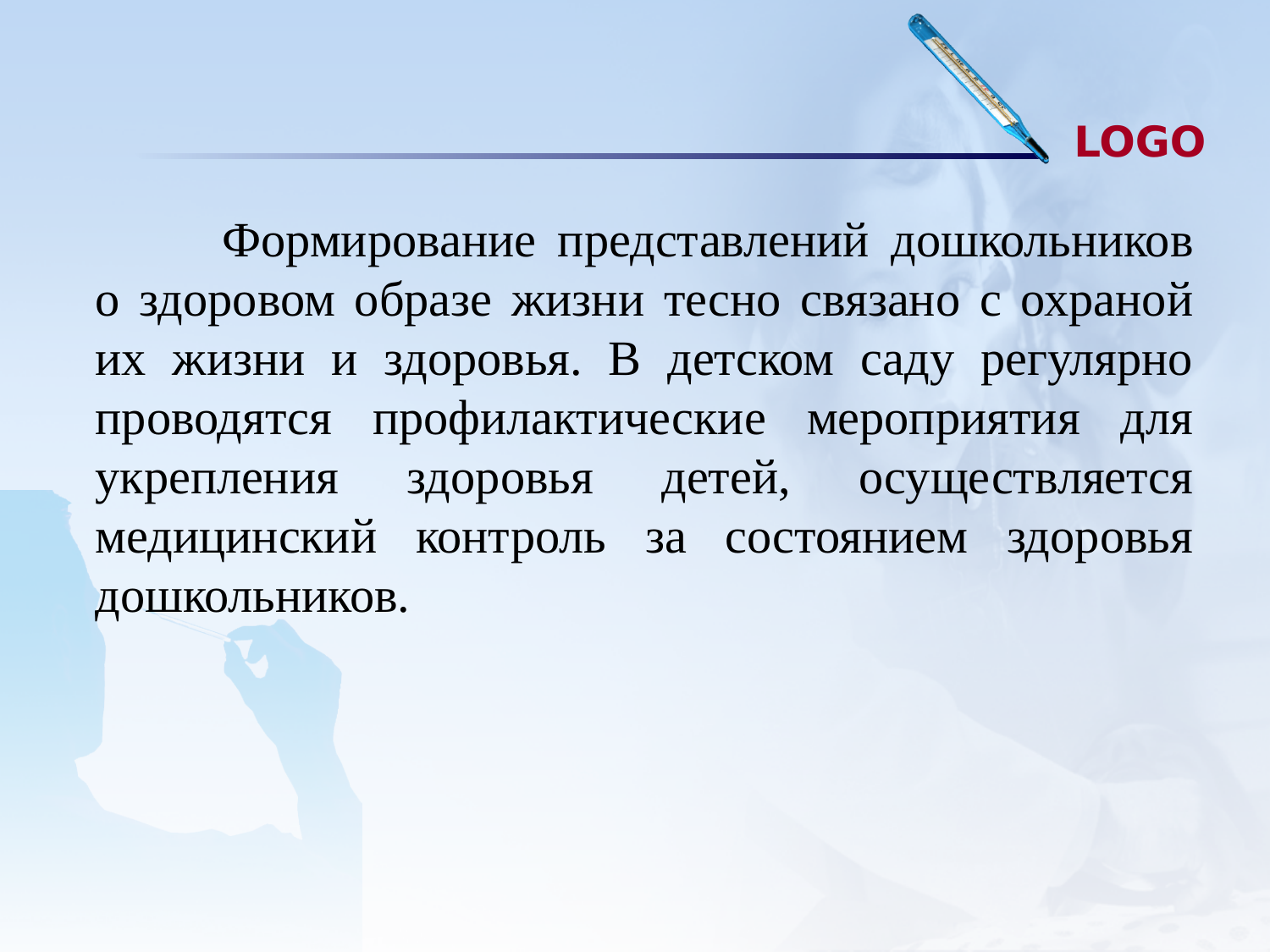

#
	Формирование представлений дошкольников о здоровом образе жизни тесно связано с охраной их жизни и здоровья. В детском саду регулярно проводятся профилактические мероприятия для укрепления здоровья детей, осуществляется медицинский контроль за состоянием здоровья дошкольников.